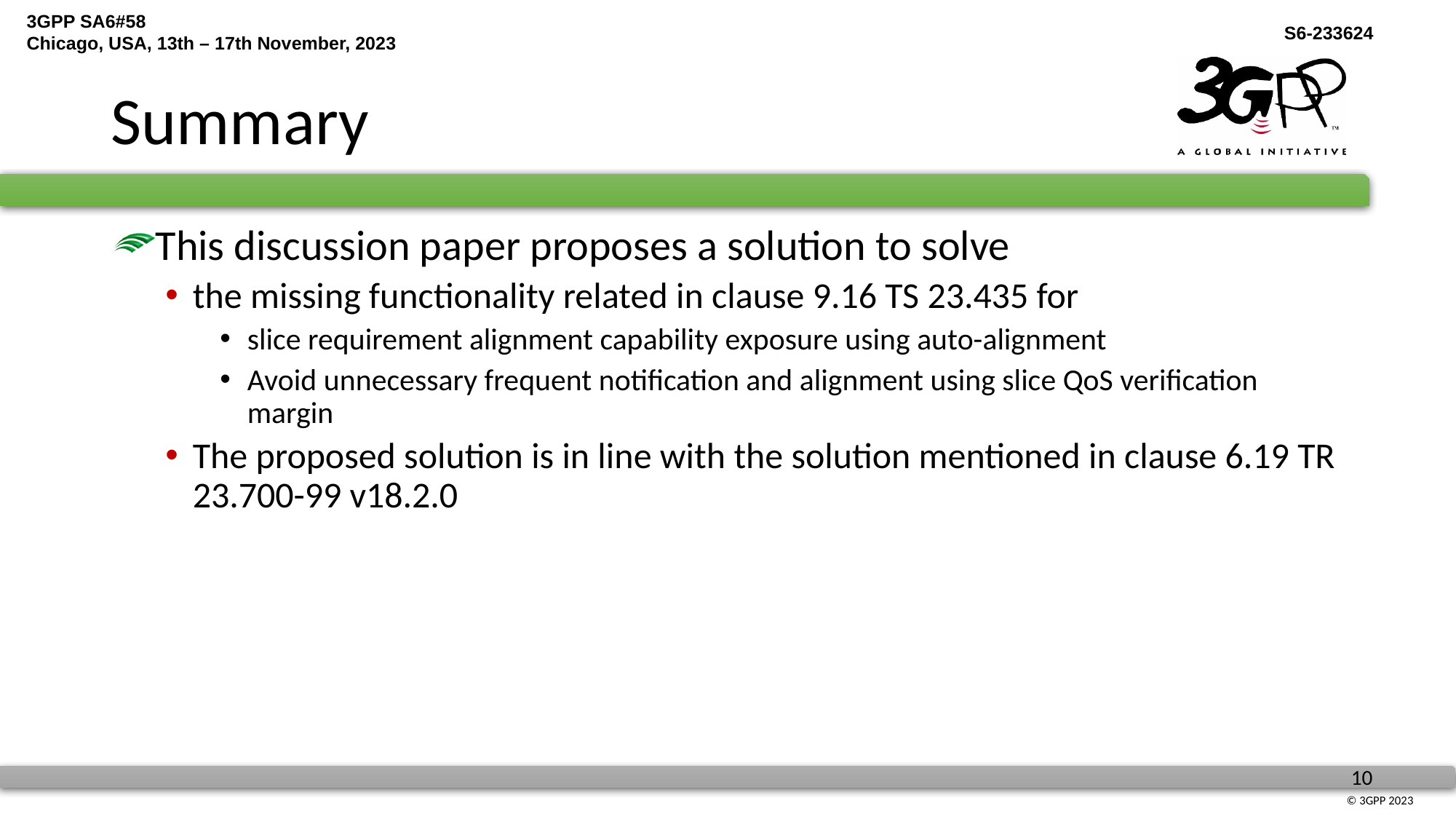

# Summary
This discussion paper proposes a solution to solve
the missing functionality related in clause 9.16 TS 23.435 for
slice requirement alignment capability exposure using auto-alignment
Avoid unnecessary frequent notification and alignment using slice QoS verification margin
The proposed solution is in line with the solution mentioned in clause 6.19 TR 23.700-99 v18.2.0